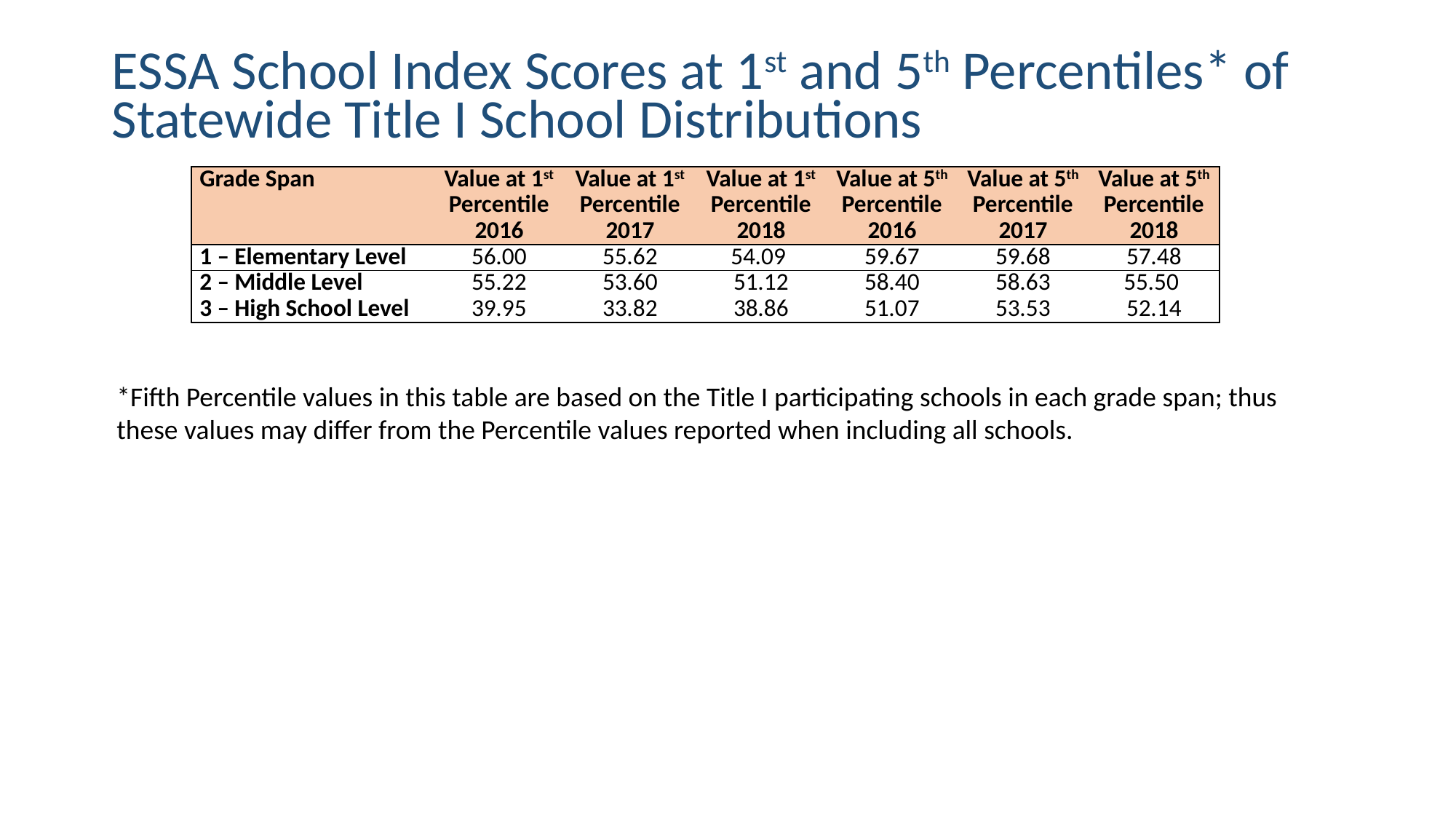

# ESSA School Index Scores at 1st and 5th Percentiles* of Statewide Title I School Distributions
| Grade Span | Value at 1st Percentile 2016 | Value at 1st Percentile 2017 | Value at 1st Percentile 2018 | Value at 5th Percentile 2016 | Value at 5th Percentile 2017 | Value at 5th Percentile 2018 |
| --- | --- | --- | --- | --- | --- | --- |
| 1 – Elementary Level | 56.00 | 55.62 | 54.09 | 59.67 | 59.68 | 57.48 |
| 2 – Middle Level | 55.22 | 53.60 | 51.12 | 58.40 | 58.63 | 55.50 |
| 3 – High School Level | 39.95 | 33.82 | 38.86 | 51.07 | 53.53 | 52.14 |
*Fifth Percentile values in this table are based on the Title I participating schools in each grade span; thus these values may differ from the Percentile values reported when including all schools.